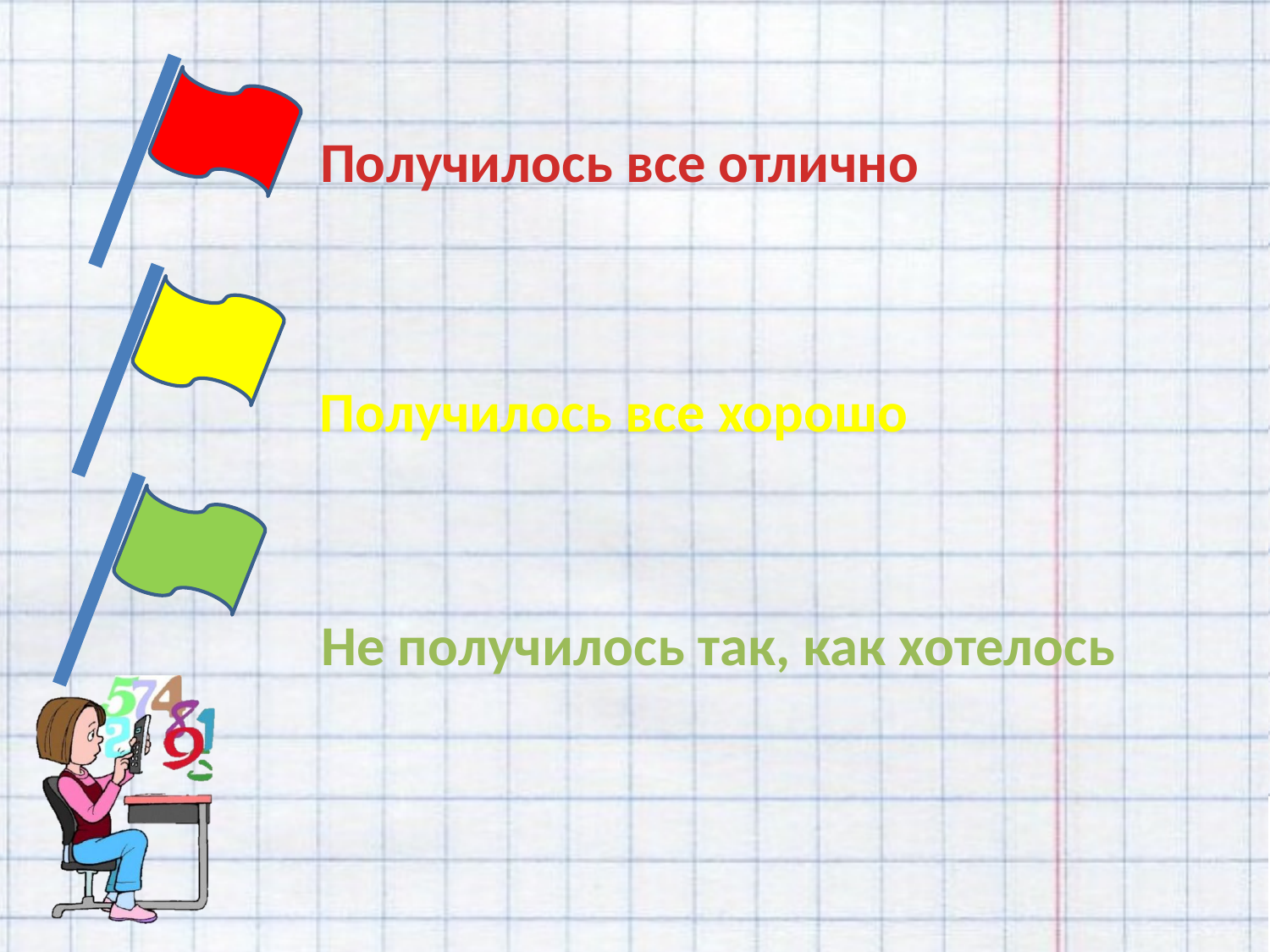

Получилось все отлично

Получилось все хорошо

Не получилось так, как хотелось